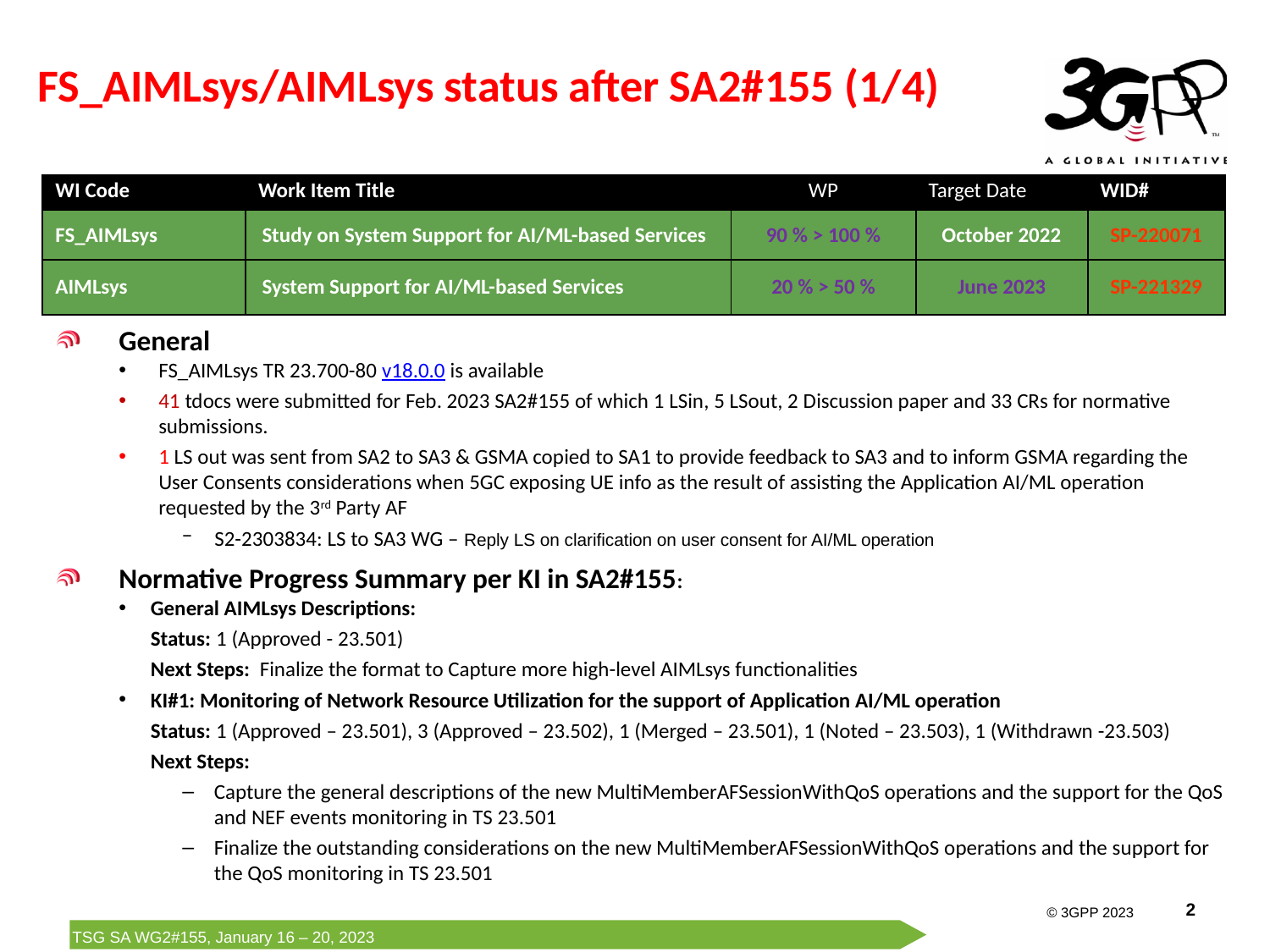

# FS_AIMLsys/AIMLsys status after SA2#155 (1/4)
| WI Code | Work Item Title | WP | Target Date | WID# |
| --- | --- | --- | --- | --- |
| FS\_AIMLsys | Study on System Support for AI/ML-based Services | 90 % > 100 % | October 2022 | SP-220071 |
| AIMLsys | System Support for AI/ML-based Services | 20 % > 50 % | June 2023 | SP-221329 |
General
FS_AIMLsys TR 23.700-80 v18.0.0 is available
41 tdocs were submitted for Feb. 2023 SA2#155 of which 1 LSin, 5 LSout, 2 Discussion paper and 33 CRs for normative submissions.
1 LS out was sent from SA2 to SA3 & GSMA copied to SA1 to provide feedback to SA3 and to inform GSMA regarding the User Consents considerations when 5GC exposing UE info as the result of assisting the Application AI/ML operation requested by the 3rd Party AF
S2-2303834: LS to SA3 WG – Reply LS on clarification on user consent for AI/ML operation
Normative Progress Summary per KI in SA2#155:
General AIMLsys Descriptions:
Status: 1 (Approved - 23.501)
Next Steps:  Finalize the format to Capture more high-level AIMLsys functionalities
KI#1: Monitoring of Network Resource Utilization for the support of Application AI/ML operation
Status: 1 (Approved – 23.501), 3 (Approved – 23.502), 1 (Merged – 23.501), 1 (Noted – 23.503), 1 (Withdrawn -23.503)
Next Steps:
Capture the general descriptions of the new MultiMemberAFSessionWithQoS operations and the support for the QoS and NEF events monitoring in TS 23.501
Finalize the outstanding considerations on the new MultiMemberAFSessionWithQoS operations and the support for the QoS monitoring in TS 23.501